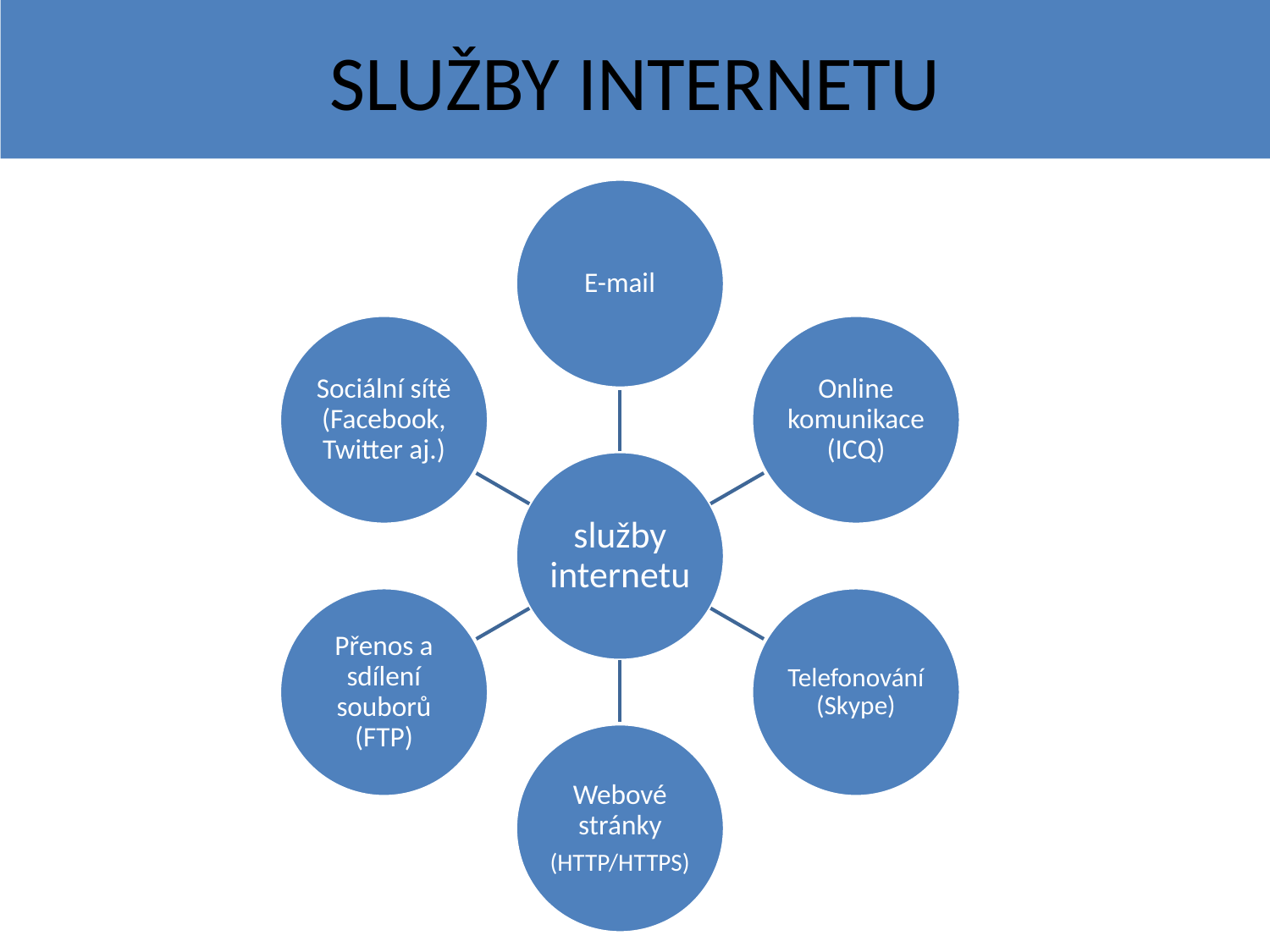

# SLUŽBY INTERNETU
služby internetu

E-mail

Online komunikace (ICQ)

Telefonování (Skype)

Webové stránky
(HTTP/HTTPS)

Přenos a sdílení souborů (FTP)

Sociální sítě (Facebook, Twitter aj.)